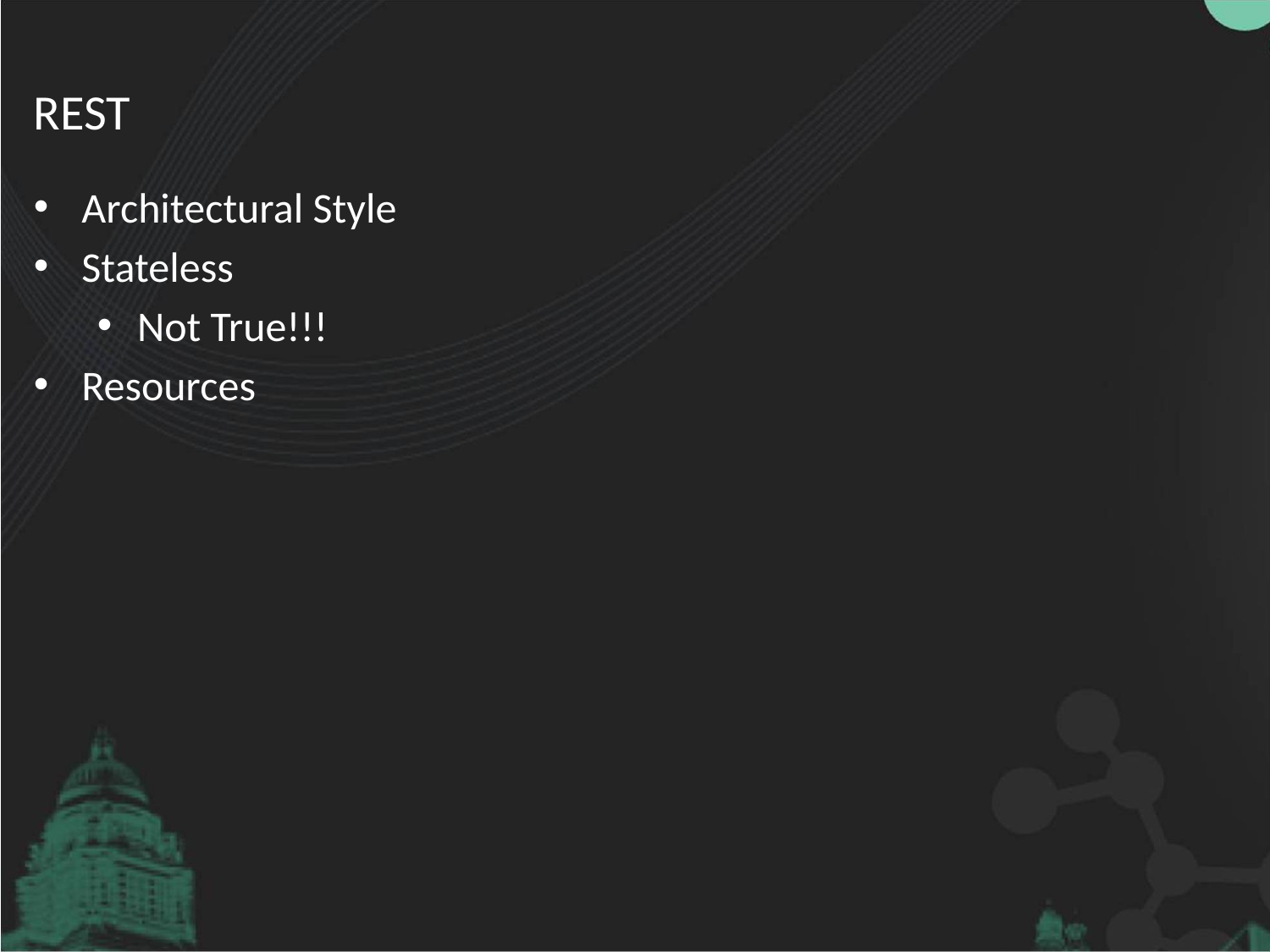

# REST
Architectural Style
Stateless
Not True!!!
Resources